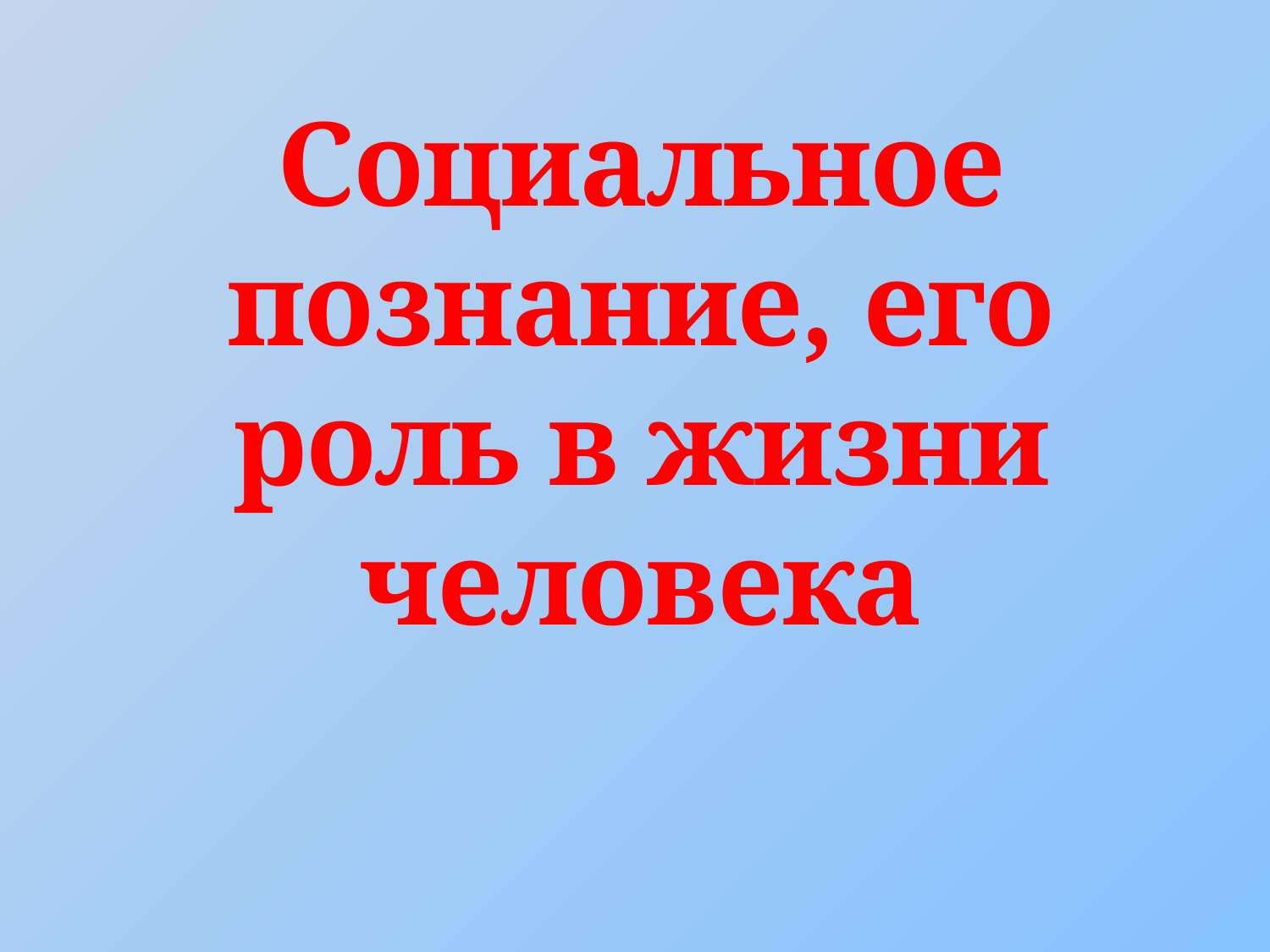

# Социальное познание, его роль в жизни человека